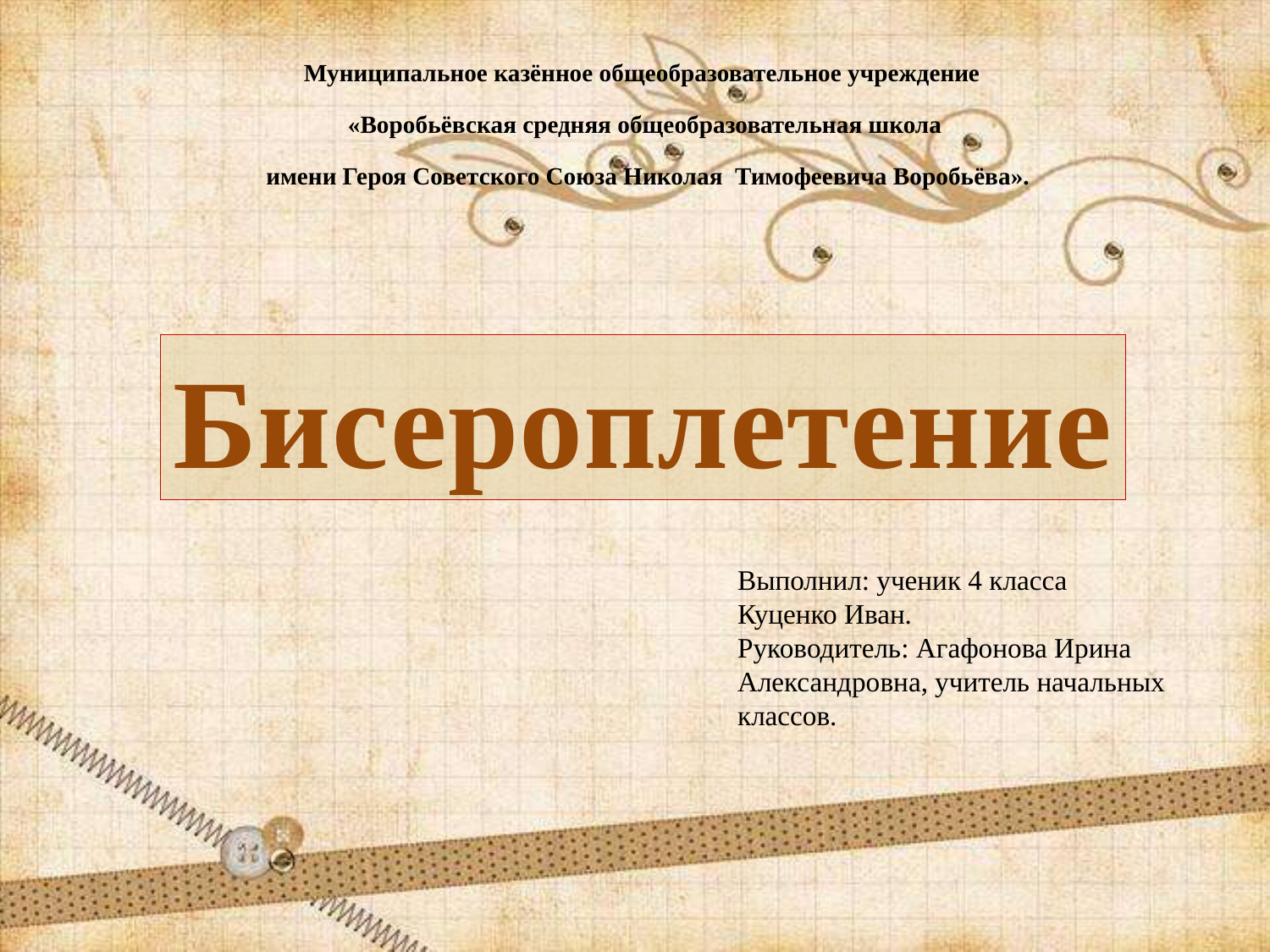

Муниципальное казённое общеобразовательное учреждение
«Воробьёвская средняя общеобразовательная школа
 имени Героя Советского Союза Николая  Тимофеевича Воробьёва».
Бисероплетение
Выполнил: ученик 4 класса
Куценко Иван.
Руководитель: Агафонова Ирина Александровна, учитель начальных классов.